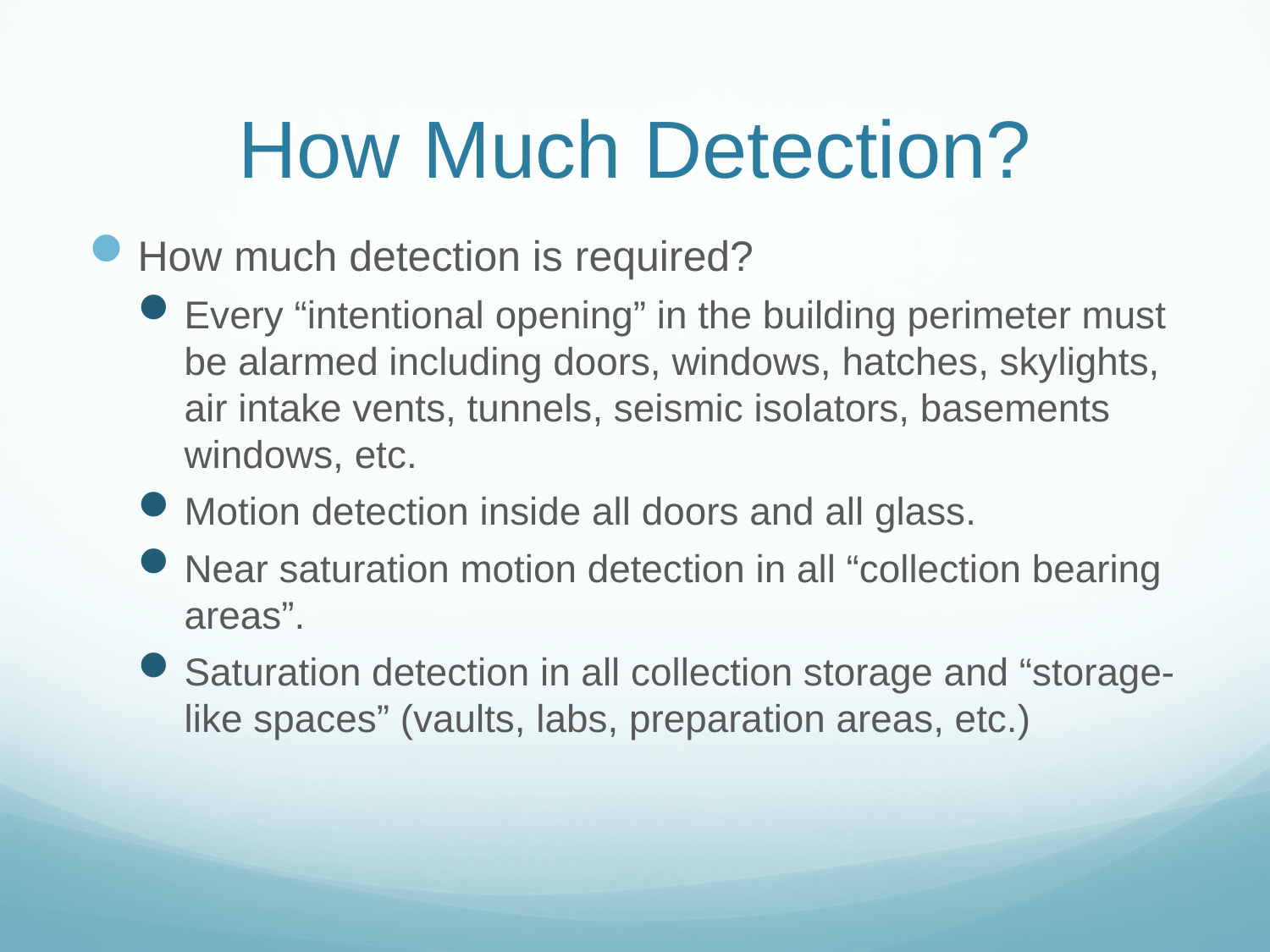

# How Much Detection?
How much detection is required?
Every “intentional opening” in the building perimeter must be alarmed including doors, windows, hatches, skylights, air intake vents, tunnels, seismic isolators, basements windows, etc.
Motion detection inside all doors and all glass.
Near saturation motion detection in all “collection bearing areas”.
Saturation detection in all collection storage and “storage-like spaces” (vaults, labs, preparation areas, etc.)